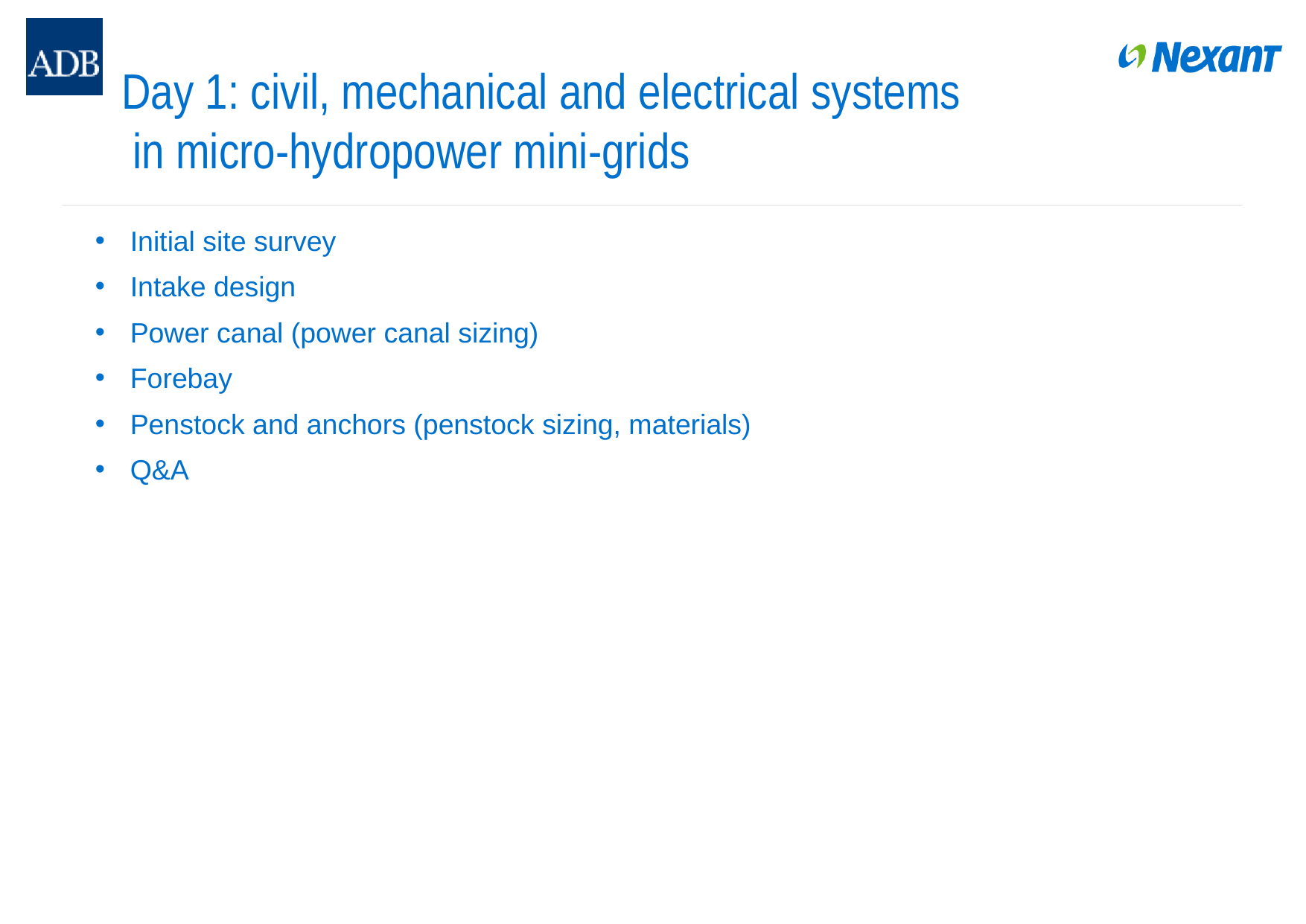

# Day 1: civil, mechanical and electrical systems in micro-hydropower mini-grids
Initial site survey
Intake design
Power canal (power canal sizing)
Forebay
Penstock and anchors (penstock sizing, materials)
Q&A